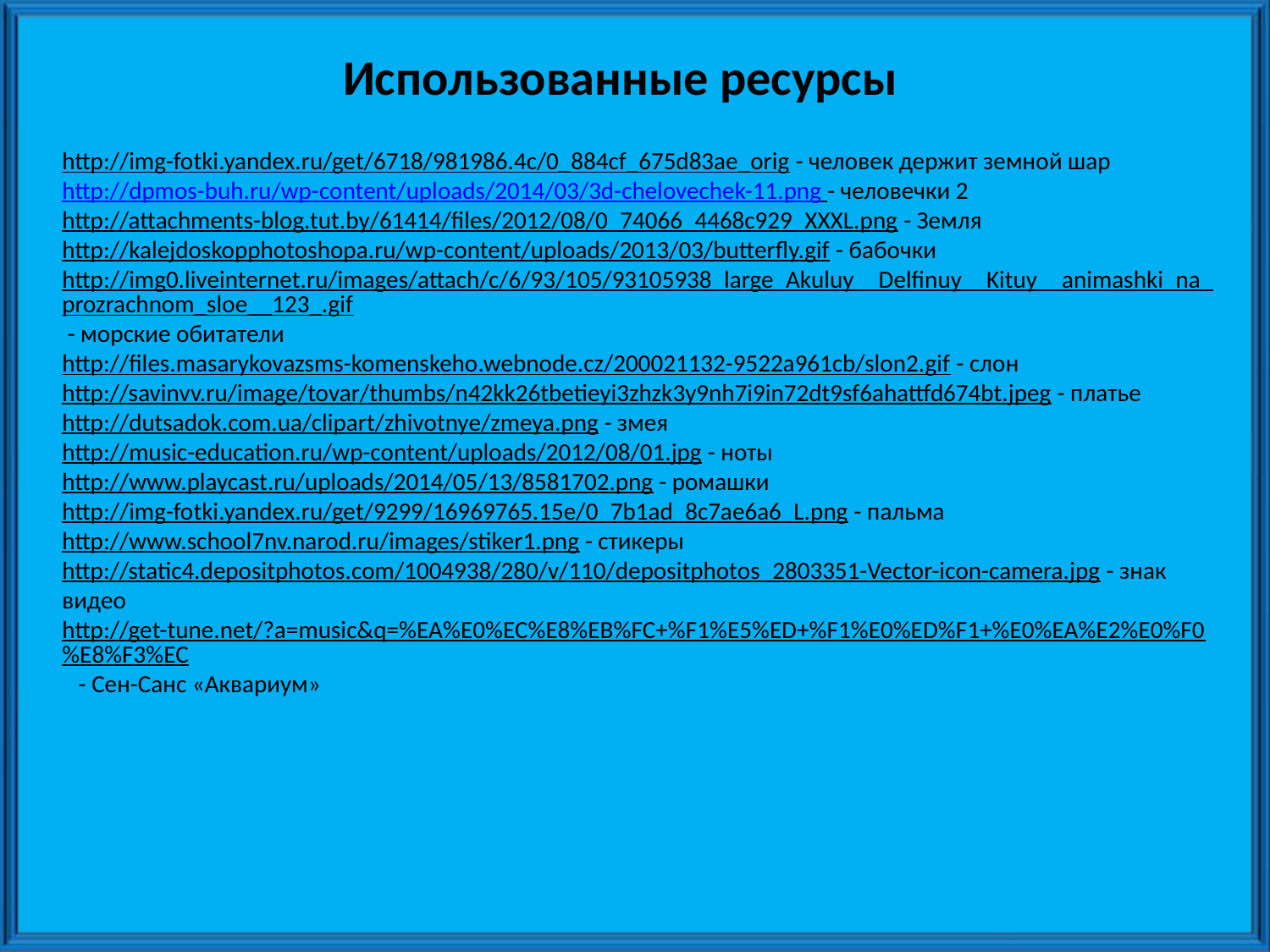

Использованные ресурсы
http://img-fotki.yandex.ru/get/6718/981986.4c/0_884cf_675d83ae_orig - человек держит земной шар
http://dpmos-buh.ru/wp-content/uploads/2014/03/3d-chelovechek-11.png - человечки 2
http://attachments-blog.tut.by/61414/files/2012/08/0_74066_4468c929_XXXL.png - Земля
http://kalejdoskopphotoshopa.ru/wp-content/uploads/2013/03/butterfly.gif - бабочки
http://img0.liveinternet.ru/images/attach/c/6/93/105/93105938_large_Akuluy__Delfinuy__Kituy__animashki_na_prozrachnom_sloe__123_.gif - морские обитатели
http://files.masarykovazsms-komenskeho.webnode.cz/200021132-9522a961cb/slon2.gif - слон
http://savinvv.ru/image/tovar/thumbs/n42kk26tbetieyi3zhzk3y9nh7i9in72dt9sf6ahattfd674bt.jpeg - платье
http://dutsadok.com.ua/clipart/zhivotnye/zmeya.png - змея
http://music-education.ru/wp-content/uploads/2012/08/01.jpg - ноты
http://www.playcast.ru/uploads/2014/05/13/8581702.png - ромашки
http://img-fotki.yandex.ru/get/9299/16969765.15e/0_7b1ad_8c7ae6a6_L.png - пальма
http://www.school7nv.narod.ru/images/stiker1.png - стикеры
http://static4.depositphotos.com/1004938/280/v/110/depositphotos_2803351-Vector-icon-camera.jpg - знак видео
http://get-tune.net/?a=music&q=%EA%E0%EC%E8%EB%FC+%F1%E5%ED+%F1%E0%ED%F1+%E0%EA%E2%E0%F0%E8%F3%EC   - Сен-Санс «Аквариум»